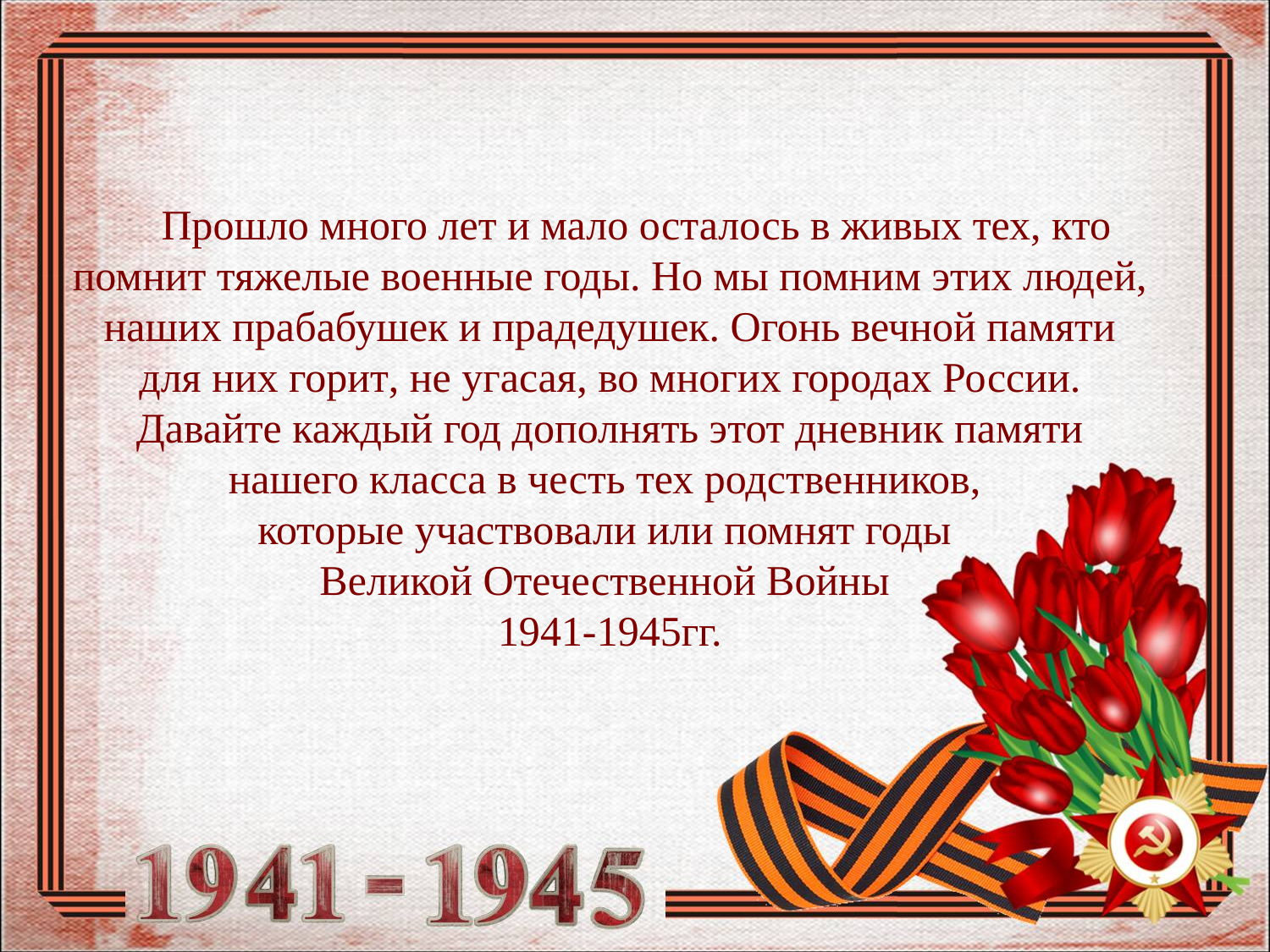

# Прошло много лет и мало осталось в живых тех, кто помнит тяжелые военные годы. Но мы помним этих людей, наших прабабушек и прадедушек. Огонь вечной памяти для них горит, не угасая, во многих городах России. Давайте каждый год дополнять этот дневник памяти нашего класса в честь тех родственников, которые участвовали или помнят годы Великой Отечественной Войны 1941-1945гг.